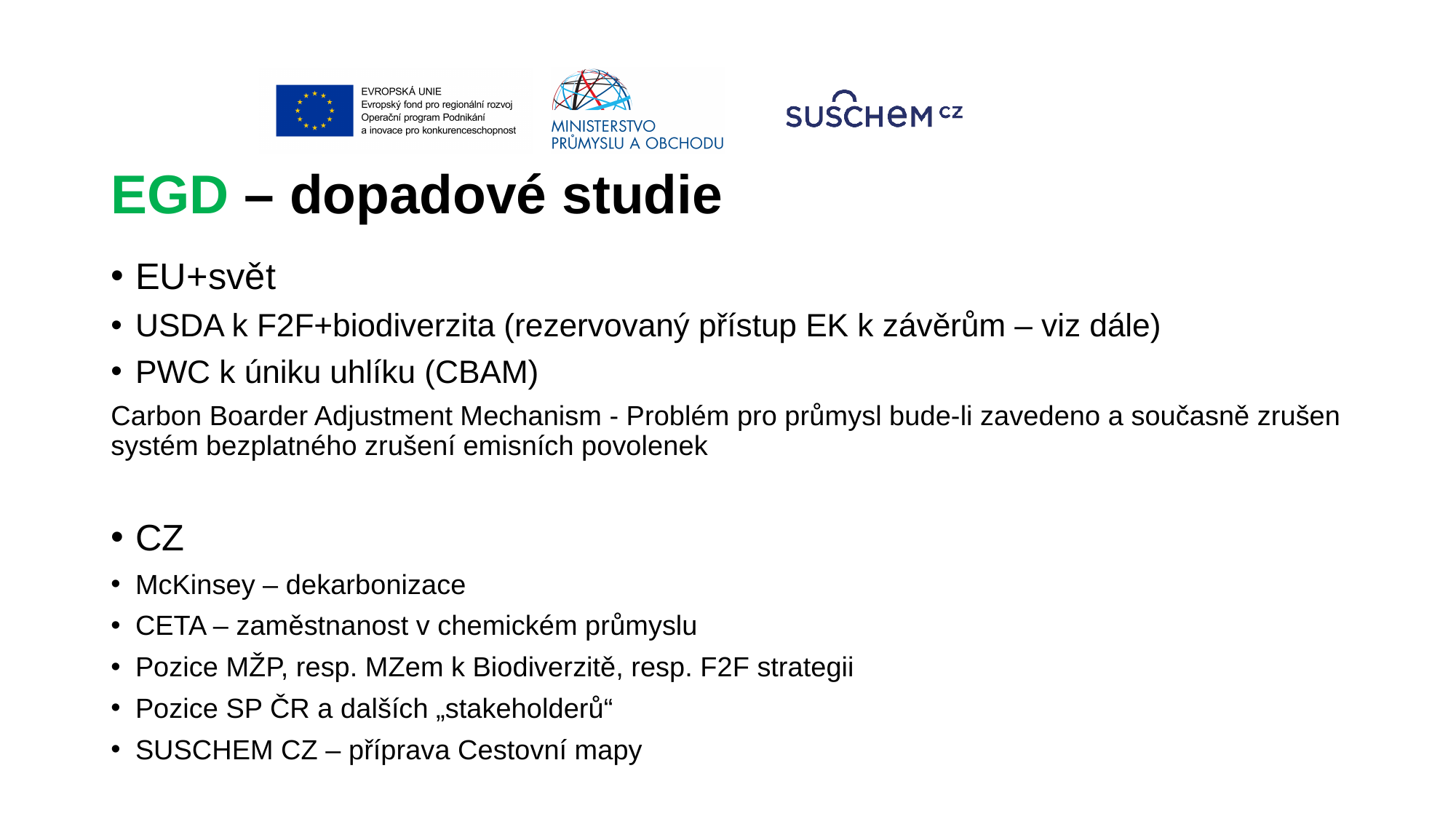

# EGD – dopadové studie
EU+svět
USDA k F2F+biodiverzita (rezervovaný přístup EK k závěrům – viz dále)
PWC k úniku uhlíku (CBAM)
Carbon Boarder Adjustment Mechanism - Problém pro průmysl bude-li zavedeno a současně zrušen systém bezplatného zrušení emisních povolenek

CZ
McKinsey – dekarbonizace
CETA – zaměstnanost v chemickém průmyslu
Pozice MŽP, resp. MZem k Biodiverzitě, resp. F2F strategii
Pozice SP ČR a dalších „stakeholderů“
SUSCHEM CZ – příprava Cestovní mapy